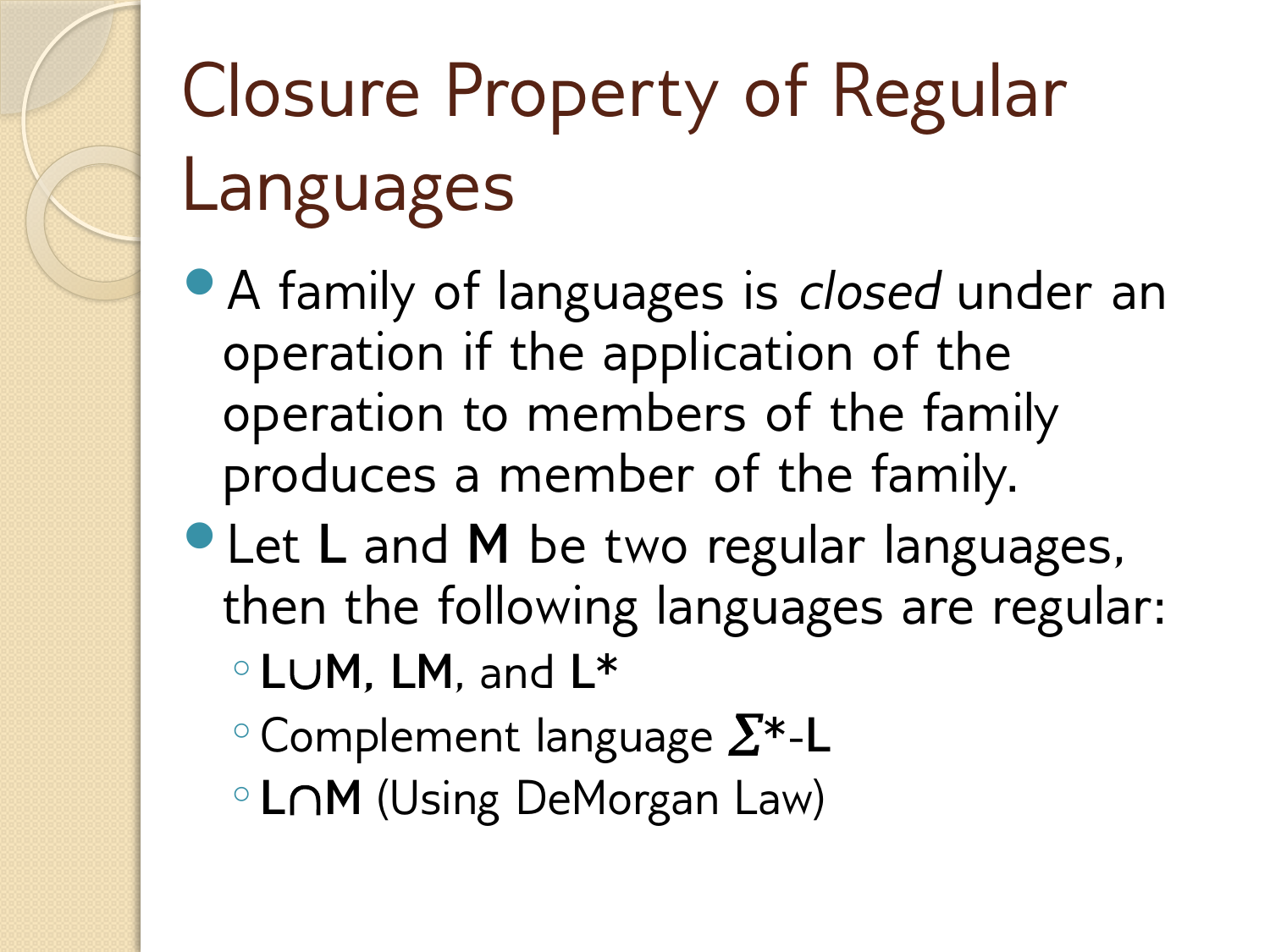

# Closure Property of Regular Languages
A family of languages is closed under an operation if the application of the operation to members of the family produces a member of the family.
Let L and M be two regular languages, then the following languages are regular:
L∪M, LM, and L*
Complement language ∑*-L
L∩M (Using DeMorgan Law)